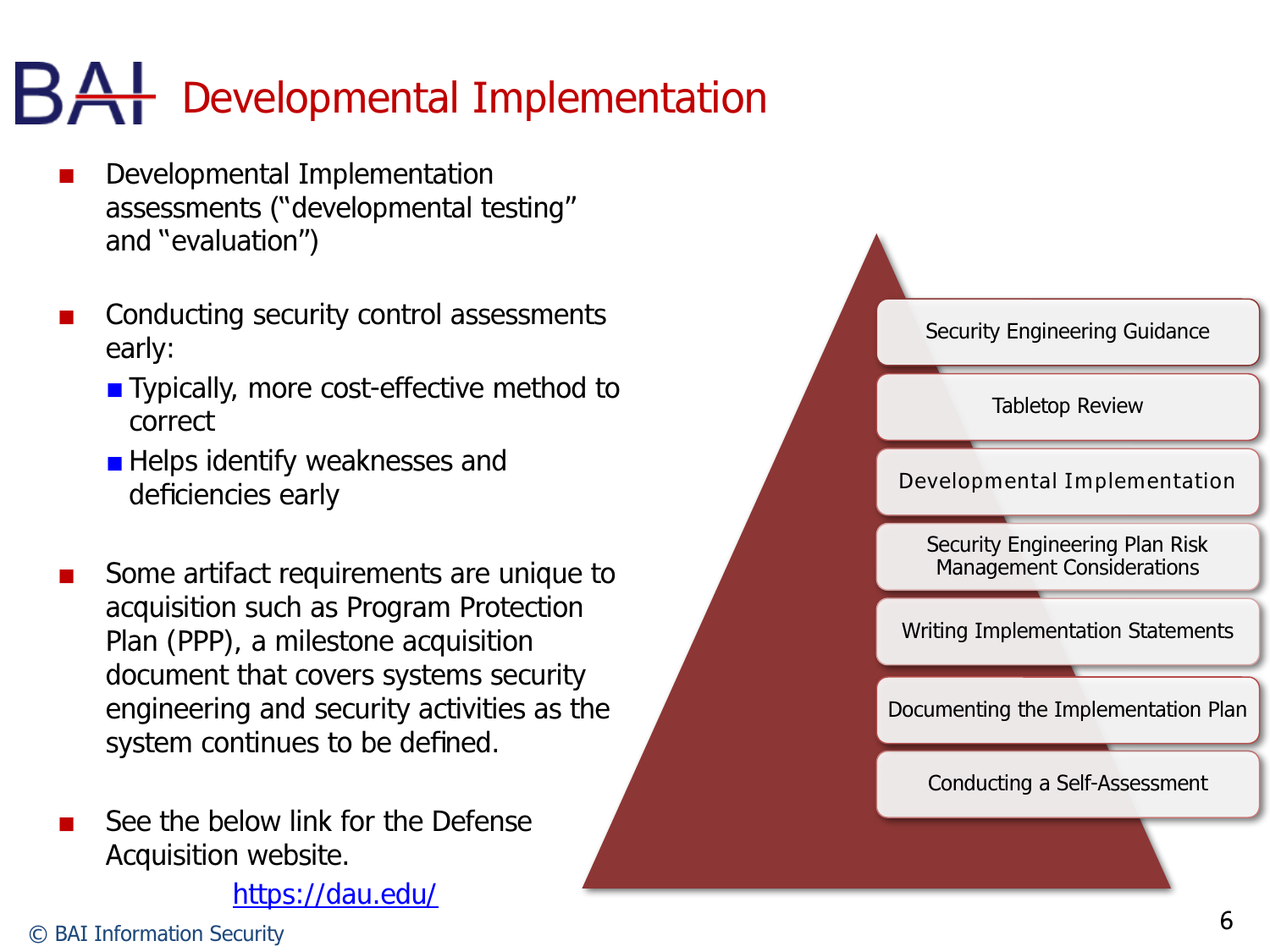

# Developmental Implementation
Developmental Implementation assessments (“developmental testing” and “evaluation”)

Conducting security control assessments early:
Typically, more cost-effective method to correct
Helps identify weaknesses and deficiencies early

Some artifact requirements are unique to acquisition such as Program Protection Plan (PPP), a milestone acquisition document that covers systems security engineering and security activities as the system continues to be defined.

See the below link for the Defense Acquisition website.
		https://dau.edu/

Security Engineering Guidance

Tabletop Review

Developmental Implementation

Security Engineering Plan Risk Management Considerations

Writing Implementation Statements

Documenting the Implementation Plan

Conducting a Self-Assessment